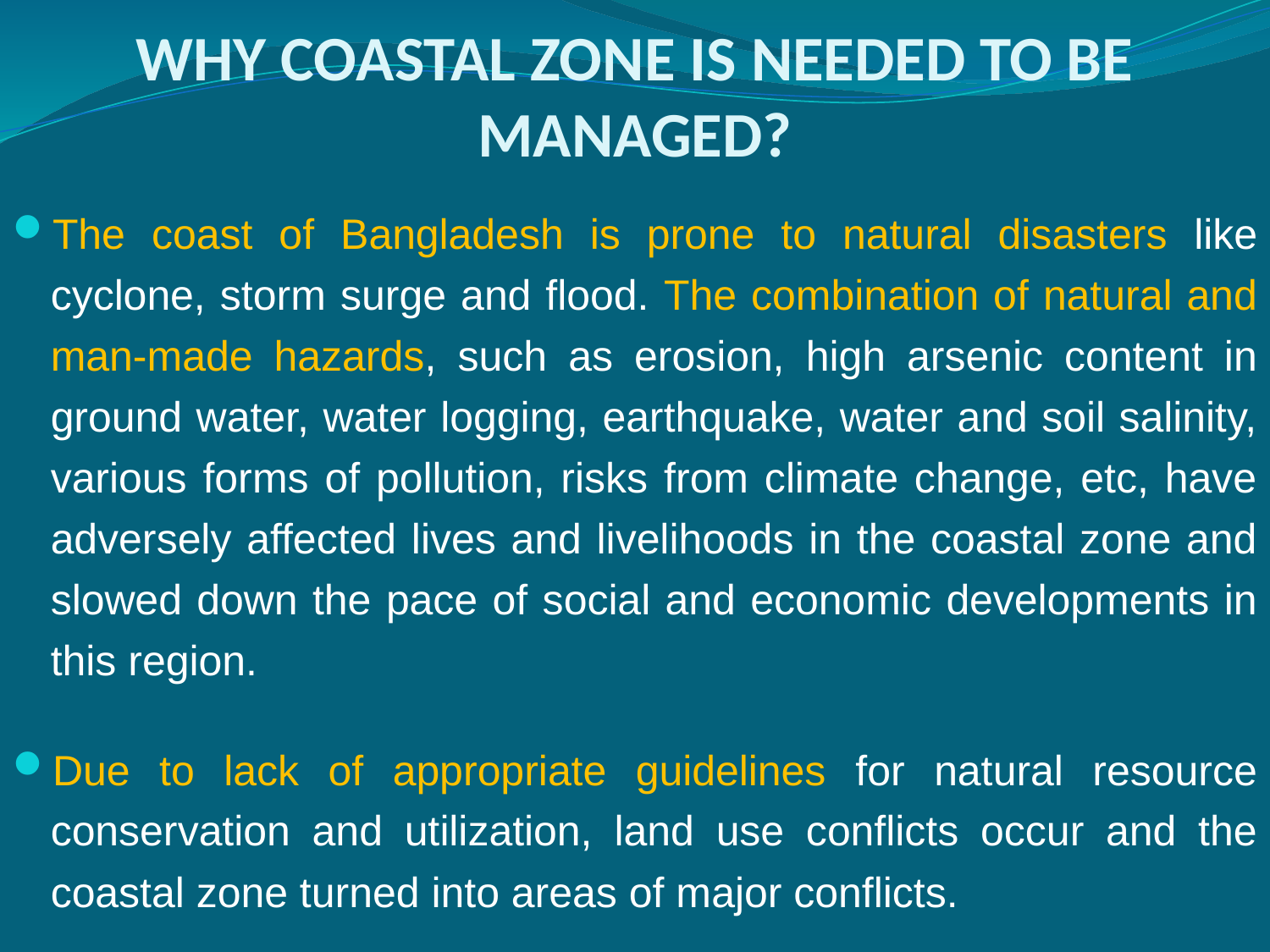

# WHY COASTAL ZONE IS NEEDED TO BE MANAGED?
The coast of Bangladesh is prone to natural disasters like cyclone, storm surge and flood. The combination of natural and man-made hazards, such as erosion, high arsenic content in ground water, water logging, earthquake, water and soil salinity, various forms of pollution, risks from climate change, etc, have adversely affected lives and livelihoods in the coastal zone and slowed down the pace of social and economic developments in this region.

Due to lack of appropriate guidelines for natural resource conservation and utilization, land use conflicts occur and the coastal zone turned into areas of major conflicts.